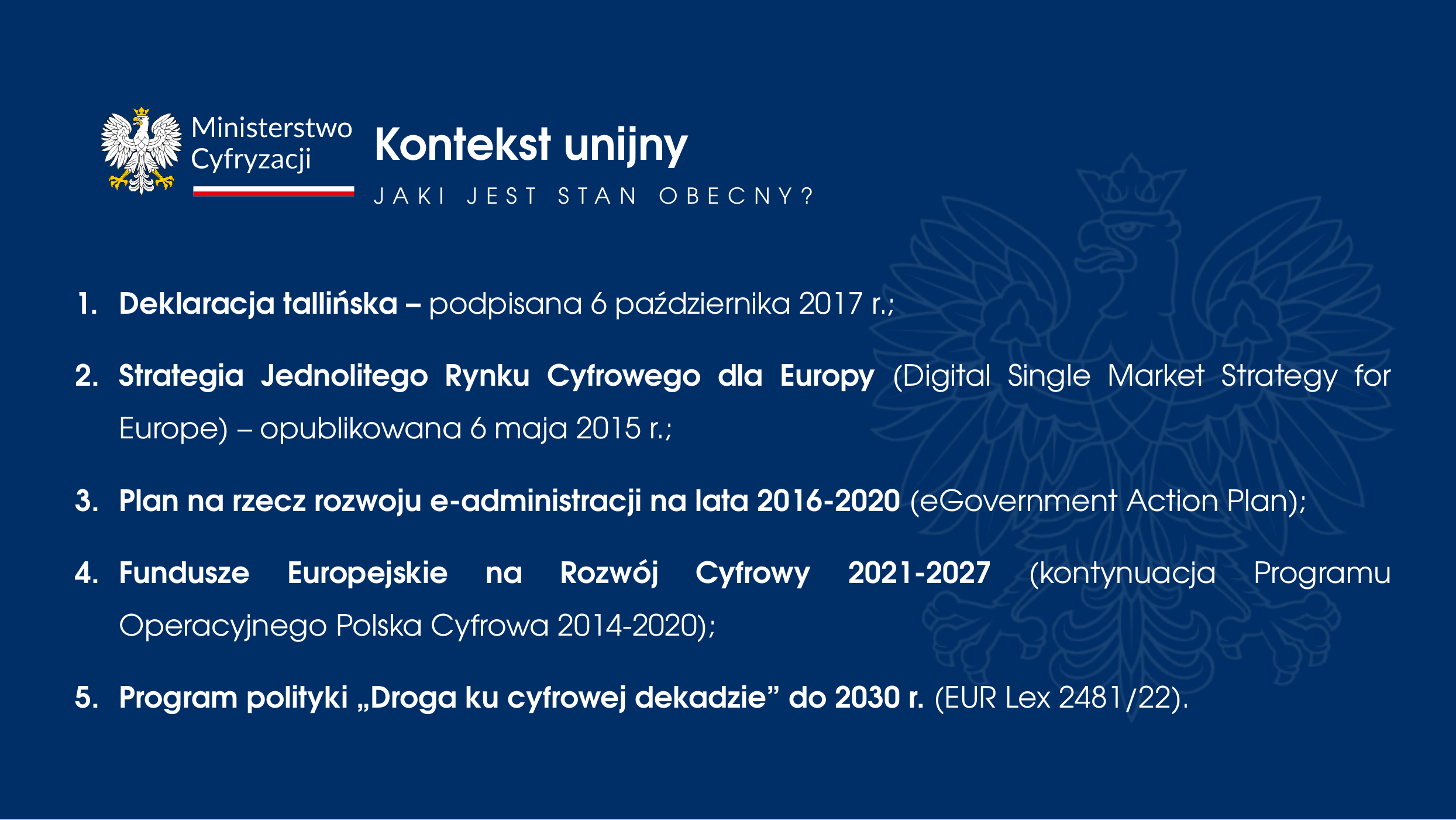

# Kontekst unijny JAKI JEST STAN OBECNY?
Deklaracja tallińska – podpisana 6 października 2017 r.;
Strategia Jednolitego Rynku Cyfrowego dla Europy (Digital Single Market Strategy for Europe) – opublikowana 6 maja 2015 r.;
Plan na rzecz rozwoju e-administracji na lata 2016-2020 (eGovernment Action Plan);
Fundusze Europejskie na Rozwój Cyfrowy 2021-2027 (kontynuacja Programu Operacyjnego Polska Cyfrowa 2014-2020);
Program polityki „Droga ku cyfrowej dekadzie” do 2030 r. (EUR Lex 2481/22).